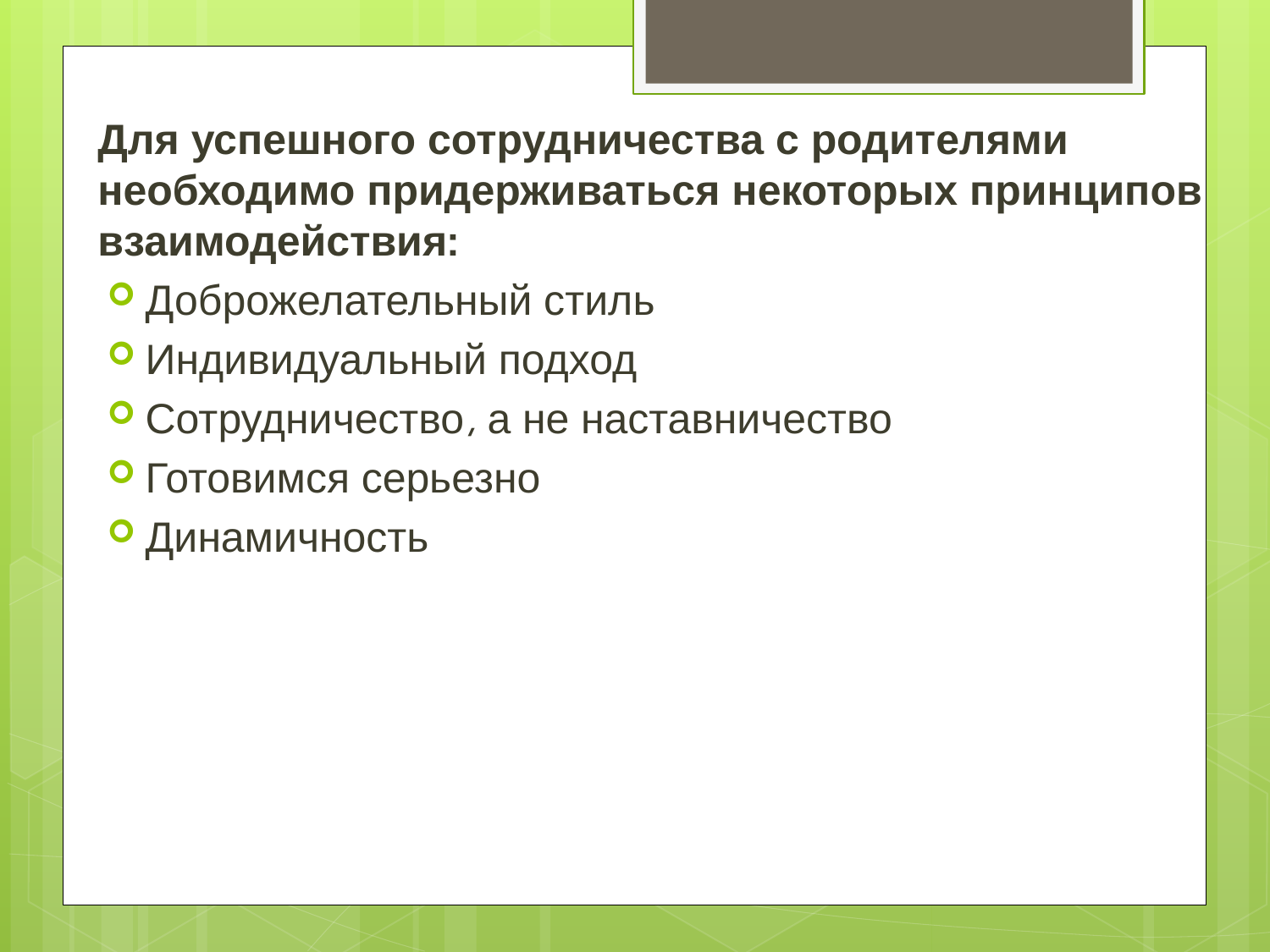

Для успешного сотрудничества с родителями необходимо придерживаться некоторых принципов взаимодействия:
Доброжелательный стиль
Индивидуальный подход
Сотрудничество, а не наставничество
Готовимся серьезно
Динамичность